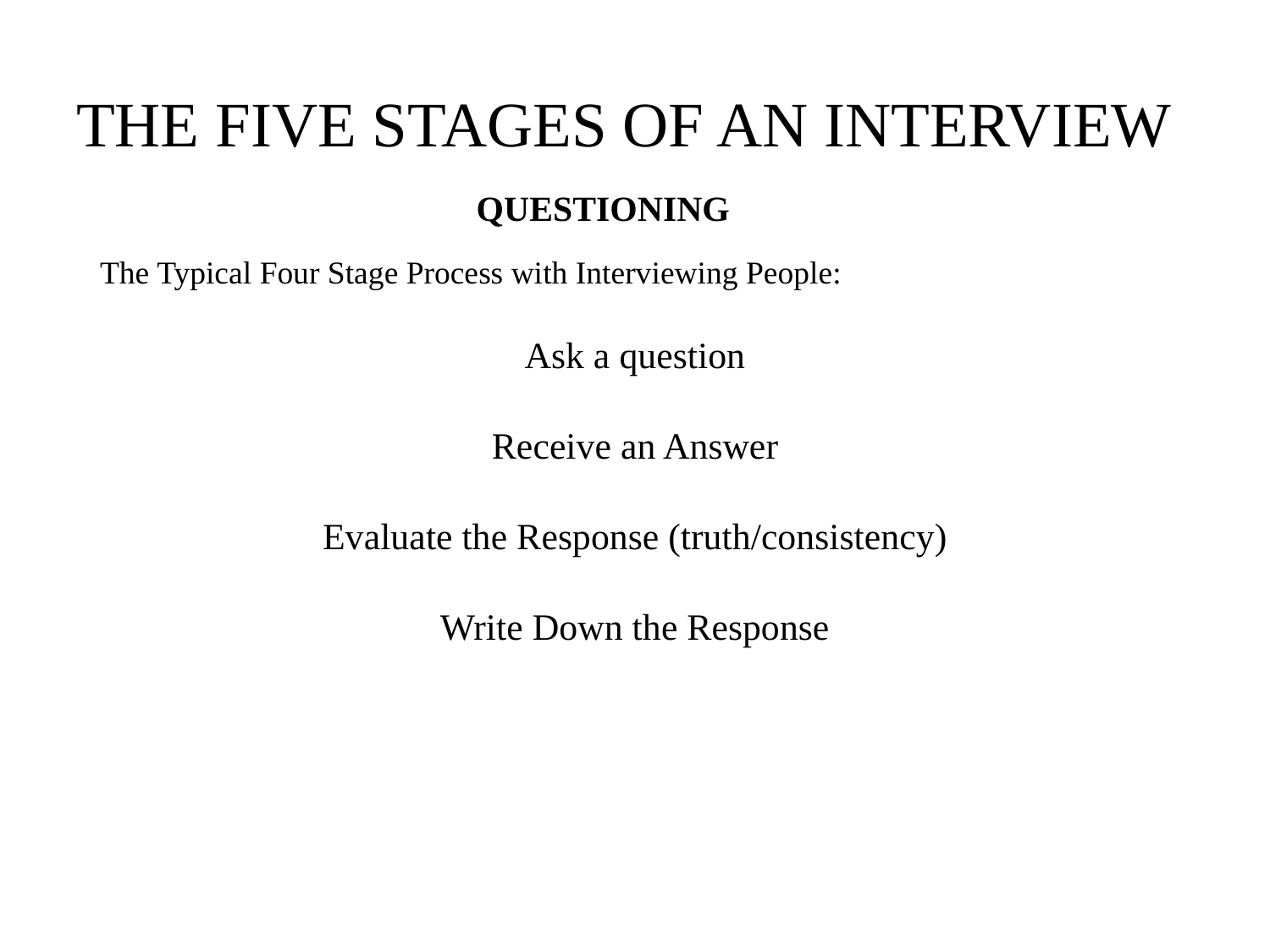

# THE FIVE STAGES OF AN INTERVIEW
QUESTIONING
The Typical Four Stage Process with Interviewing People:

Ask a question

Receive an Answer

Evaluate the Response (truth/consistency)

Write Down the Response